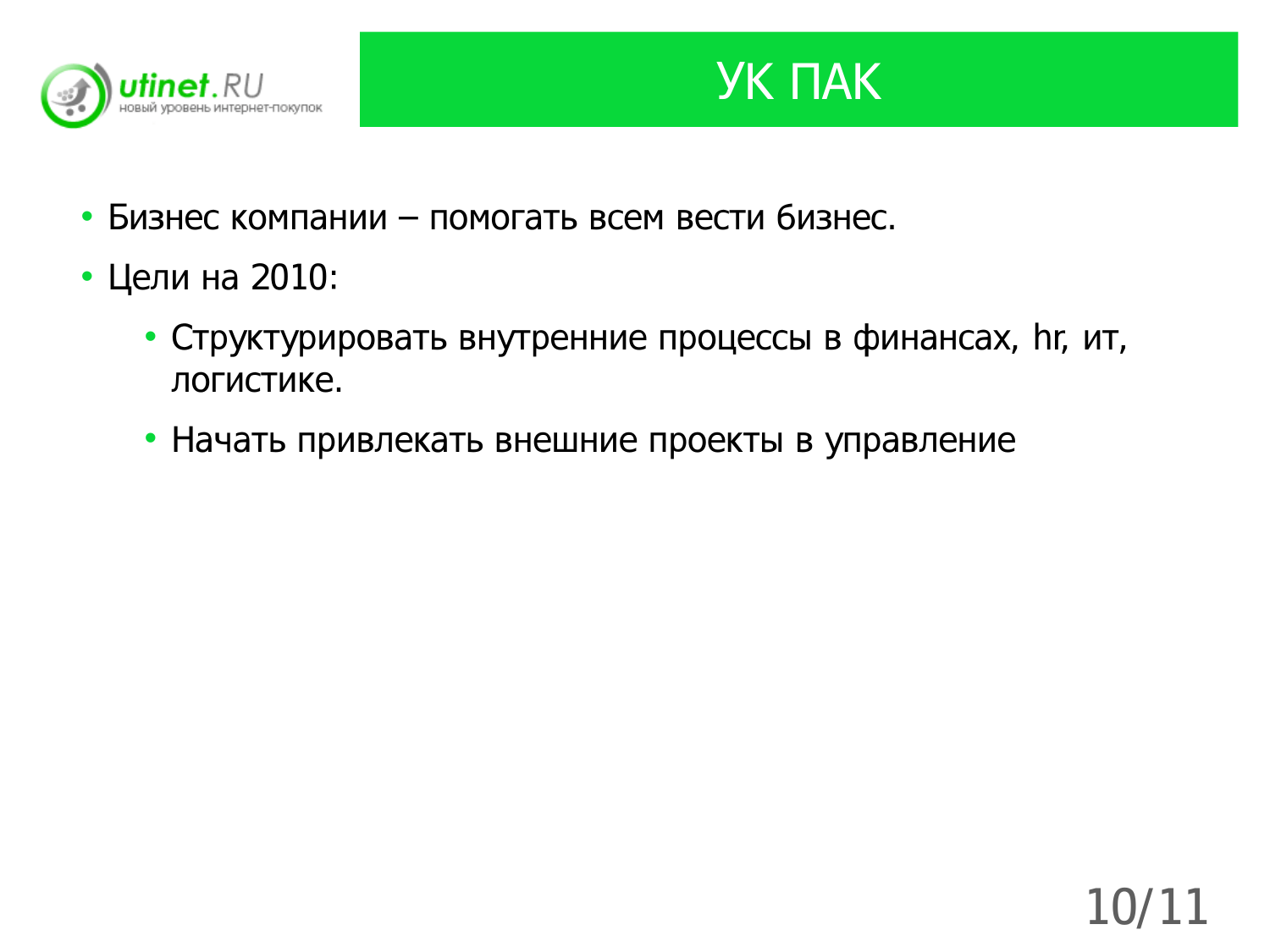

# УК ПАК
Бизнес компании – помогать всем вести бизнес.
Цели на 2010:
Структурировать внутренние процессы в финансах, hr, ит, логистике.
Начать привлекать внешние проекты в управление
10/11